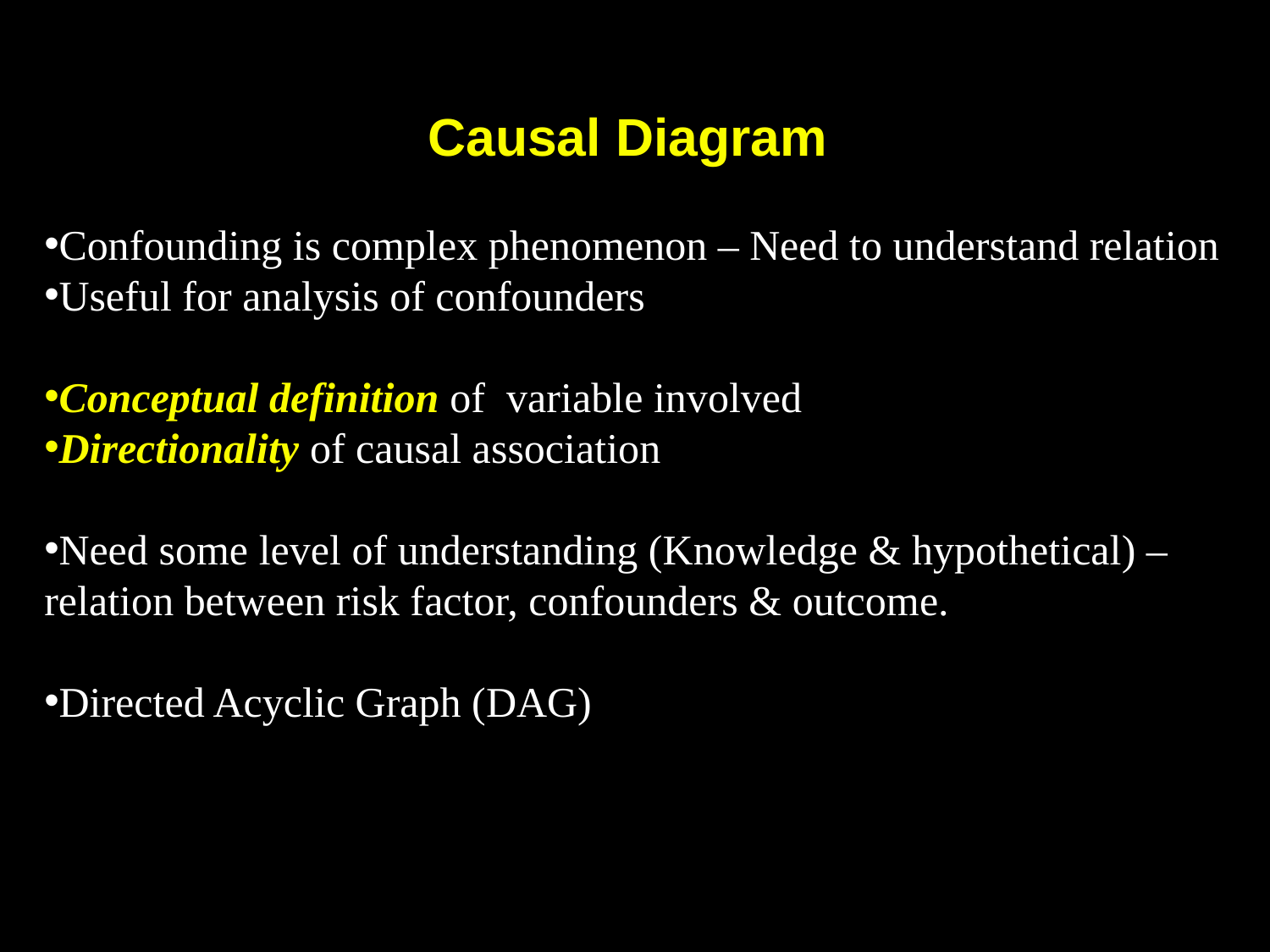

# Causal Diagram
Confounding is complex phenomenon – Need to understand relation
Useful for analysis of confounders

Conceptual definition of  variable involved
Directionality of causal association

Need some level of understanding (Knowledge & hypothetical) – relation between risk factor, confounders & outcome.

Directed Acyclic Graph (DAG)